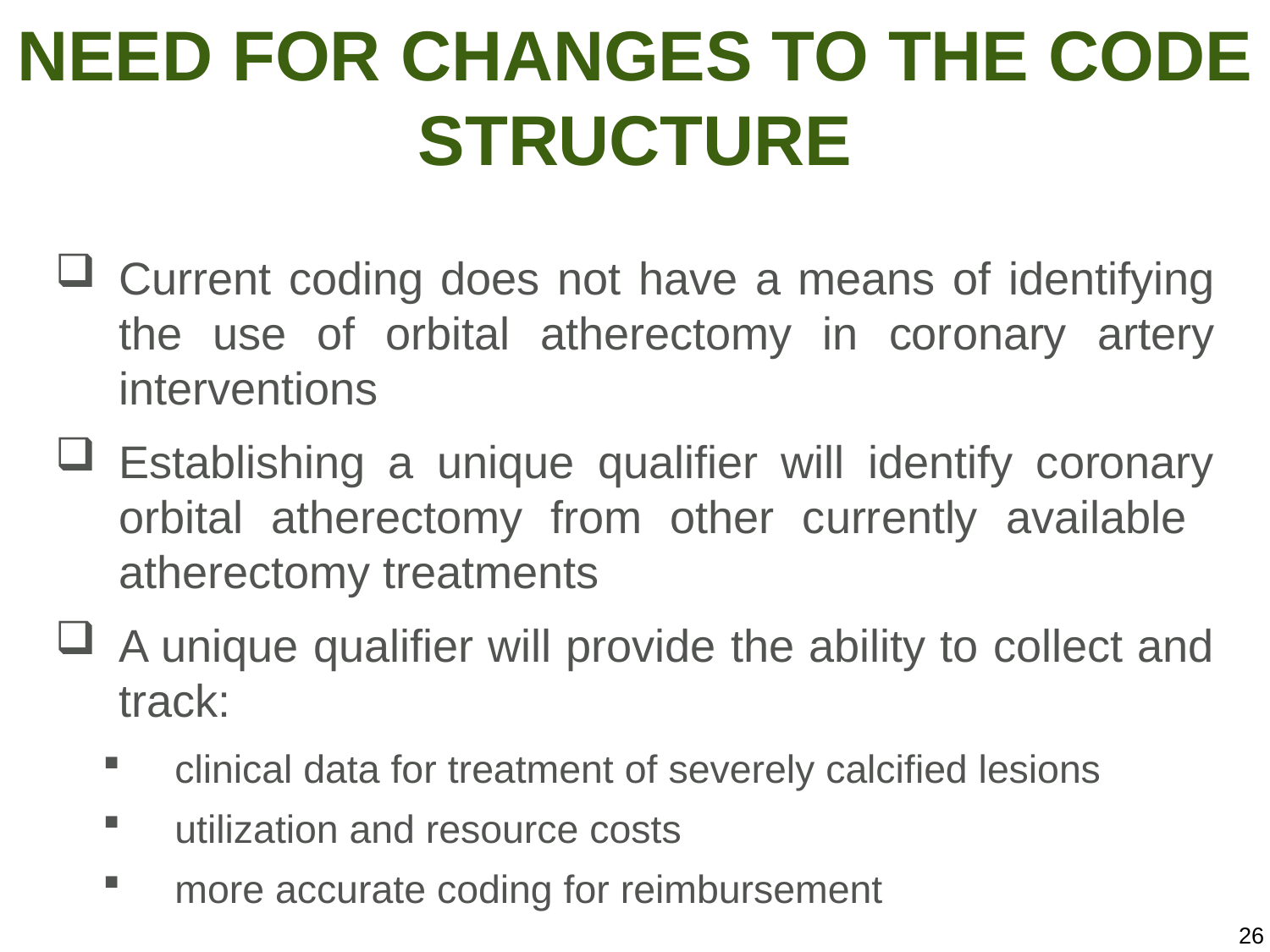

# Need for changes to the code structure
Current coding does not have a means of identifying the use of orbital atherectomy in coronary artery interventions
Establishing a unique qualifier will identify coronary orbital atherectomy from other currently available  atherectomy treatments
A unique qualifier will provide the ability to collect and track:
clinical data for treatment of severely calcified lesions
utilization and resource costs
more accurate coding for reimbursement

26
26